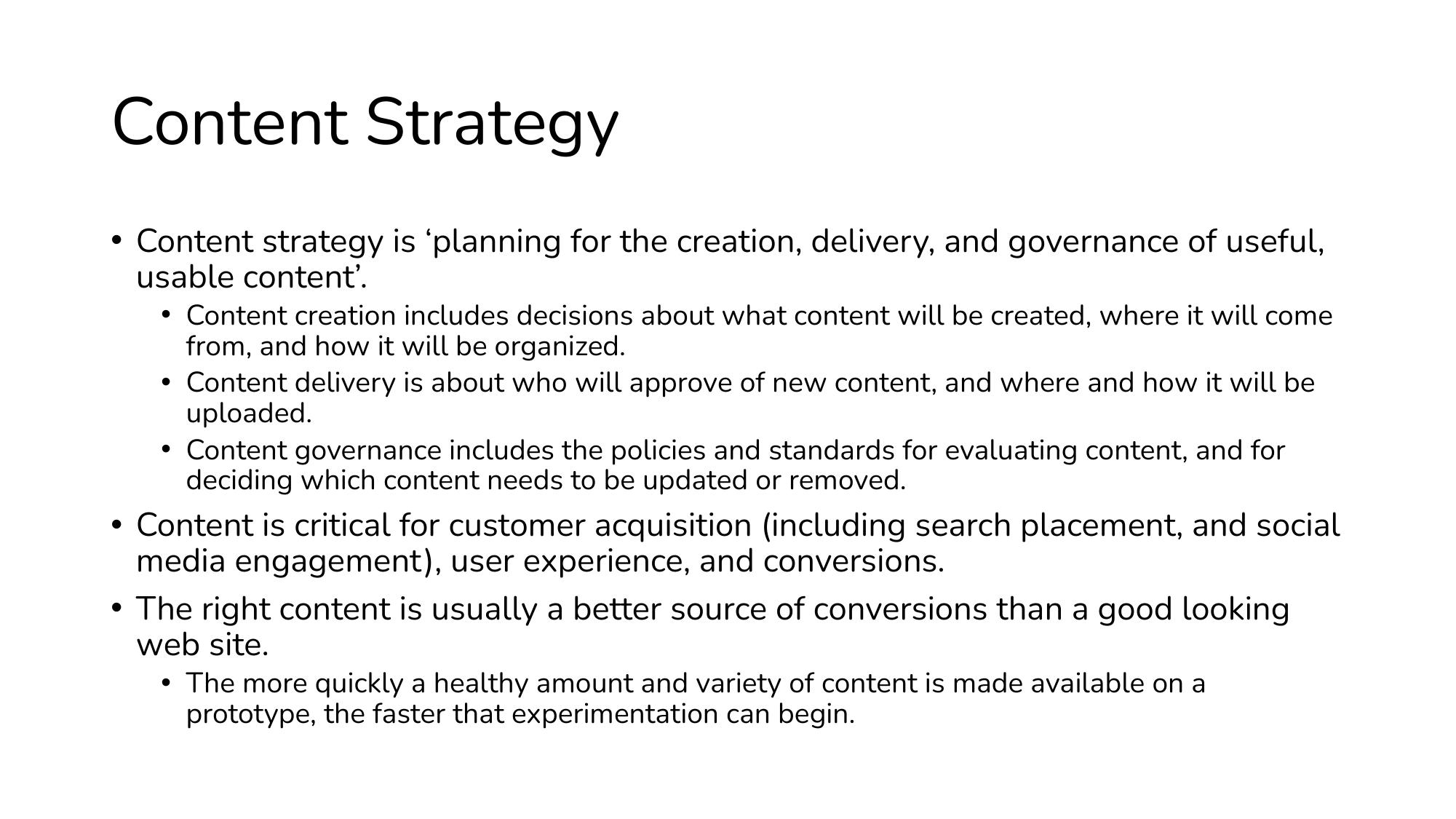

# Content Strategy
Content strategy is ‘planning for the creation, delivery, and governance of useful, usable content’.
Content creation includes decisions about what content will be created, where it will come from, and how it will be organized.
Content delivery is about who will approve of new content, and where and how it will be uploaded.
Content governance includes the policies and standards for evaluating content, and for deciding which content needs to be updated or removed.
Content is critical for customer acquisition (including search placement, and social media engagement), user experience, and conversions.
The right content is usually a better source of conversions than a good looking web site.
The more quickly a healthy amount and variety of content is made available on a prototype, the faster that experimentation can begin.